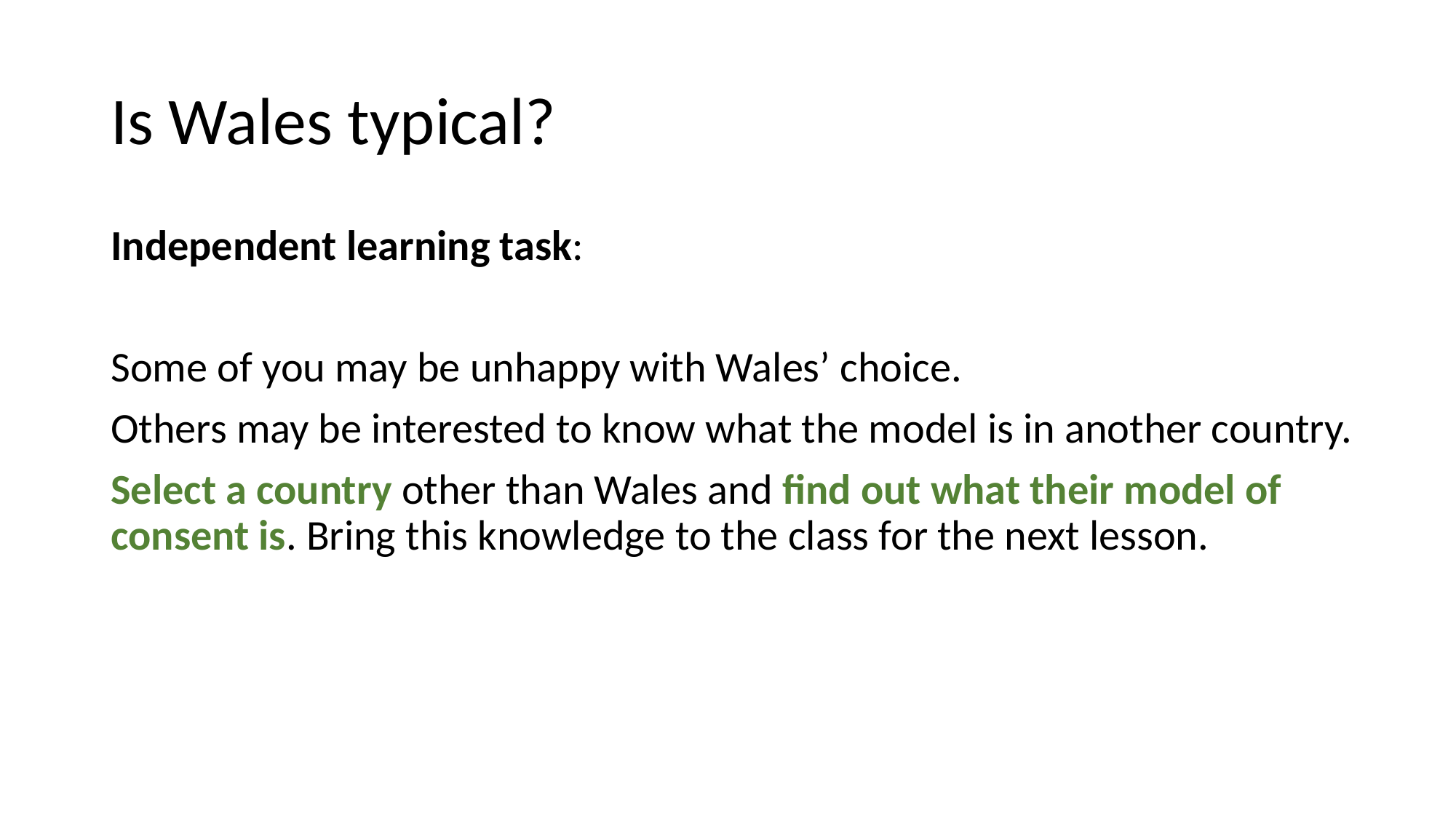

# Is Wales typical?
Independent learning task:

Some of you may be unhappy with Wales’ choice.
Others may be interested to know what the model is in another country.
Select a country other than Wales and find out what their model of consent is. Bring this knowledge to the class for the next lesson.